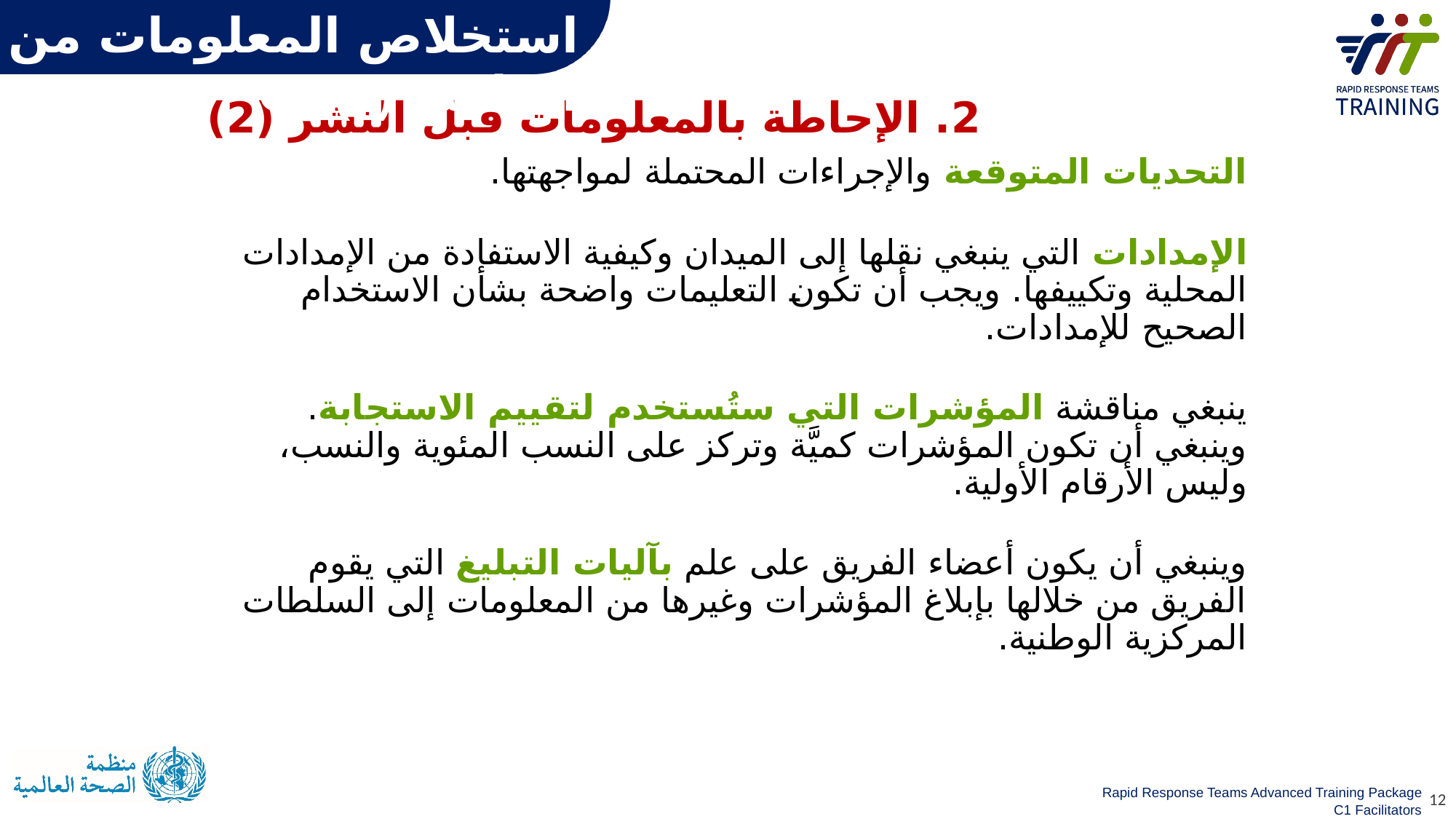

استخلاص المعلومات من الجلسة C1 (3)
# 2. الإحاطة بالمعلومات قبل النشر (2)
التحديات المتوقعة والإجراءات المحتملة لمواجهتها.

الإمدادات التي ينبغي نقلها إلى الميدان وكيفية الاستفادة من الإمدادات المحلية وتكييفها. ويجب أن تكون التعليمات واضحة بشأن الاستخدام الصحيح للإمدادات.

ينبغي مناقشة المؤشرات التي ستُستخدم لتقييم الاستجابة. وينبغي أن تكون المؤشرات كميَّة وتركز على النسب المئوية والنسب، وليس الأرقام الأولية.

وينبغي أن يكون أعضاء الفريق على علم بآليات التبليغ التي يقوم الفريق من خلالها بإبلاغ المؤشرات وغيرها من المعلومات إلى السلطات المركزية الوطنية.